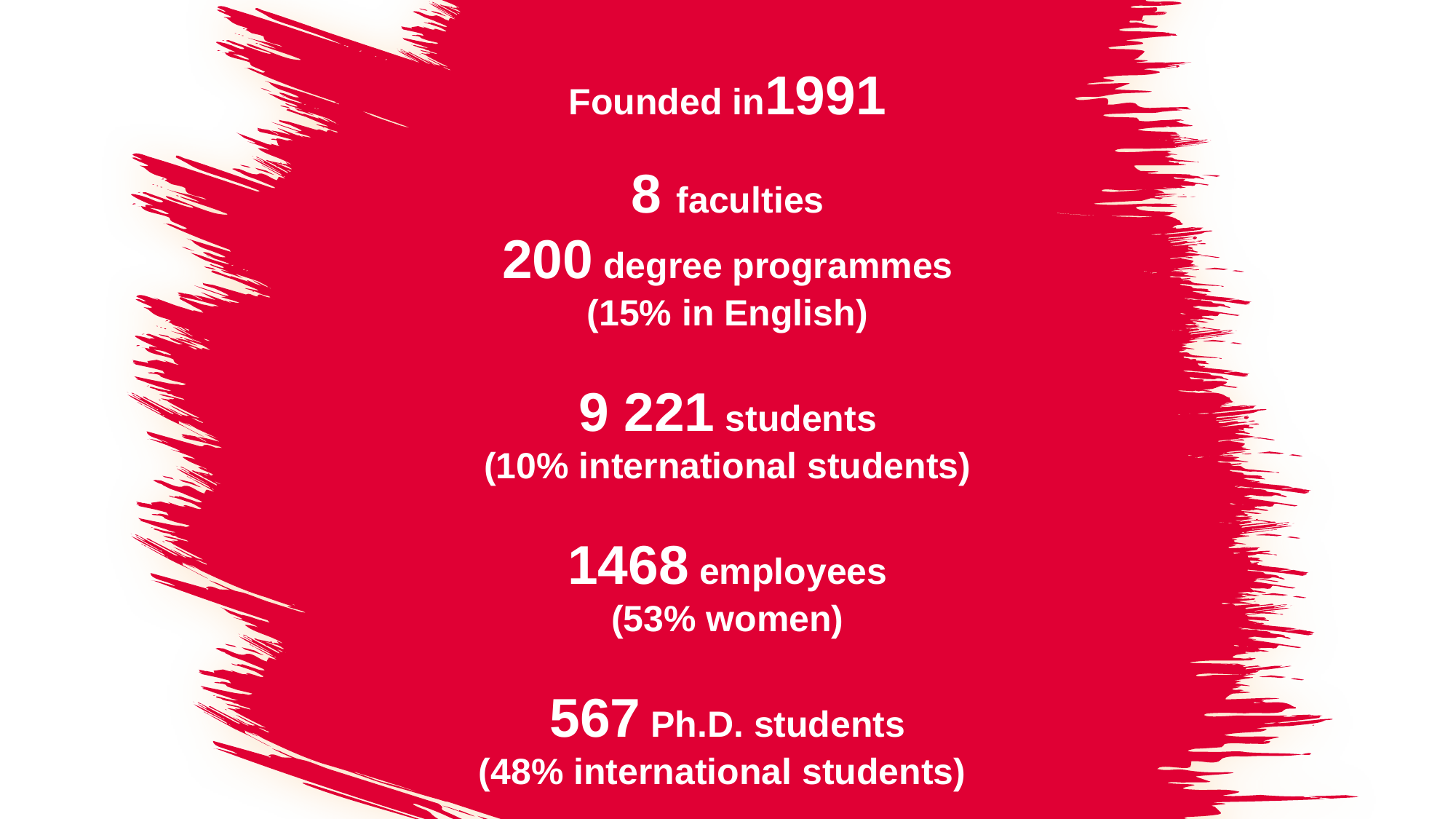

Founded in1991
8 faculties
200 degree programmes
(15% in English)

9 221 students
(10% international students)

1468 employees
(53% women)

567 Ph.D. students
(48% international students)